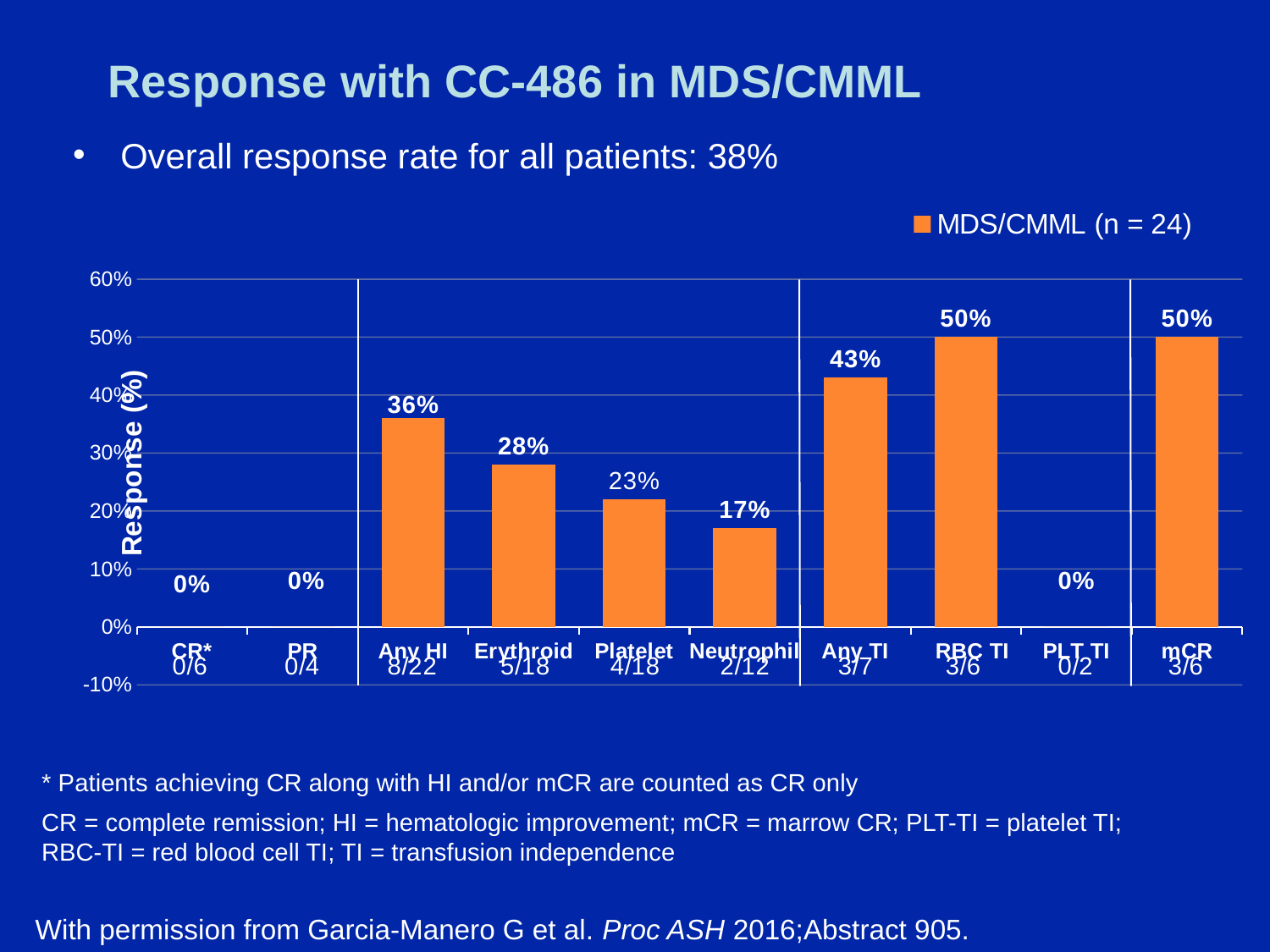

# Response with CC-486 in MDS/CMML
Overall response rate for all patients: 38%

### Chart

| Category | MDS/CMML (n = 24) |
|---|---|
| CR* | 0.0 |
| PR | 0.0 |
| Any HI | 0.36 |
| Erythroid | 0.28 |
| Platelet | 0.22 |
| Neutrophil | 0.17 |
| Any TI | 0.43 |
|   RBC TI | 0.5 |
| PLT TI | 0.0 |
| mCR | 0.5 |
* Patients achieving CR along with HI and/or mCR are counted as CR only
CR = complete remission; HI = hematologic improvement; mCR = marrow CR; PLT-TI = platelet TI;
RBC-TI = red blood cell TI; TI = transfusion independence
With permission from Garcia-Manero G et al. Proc ASH 2016;Abstract 905.